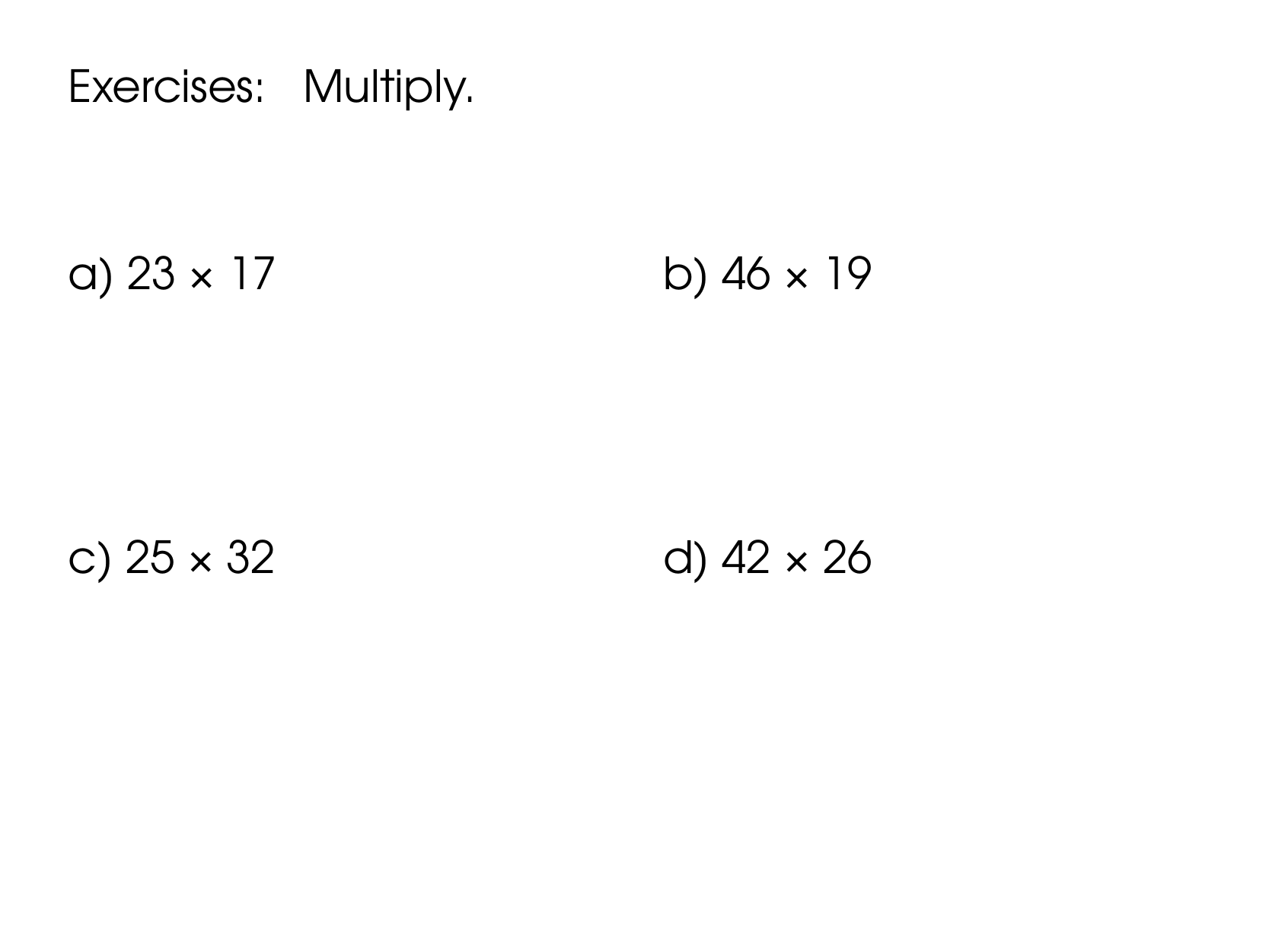

Exercises:   Multiply.
a) 23 × 17
b) 46 × 19
c) 25 × 32
d) 42 × 26